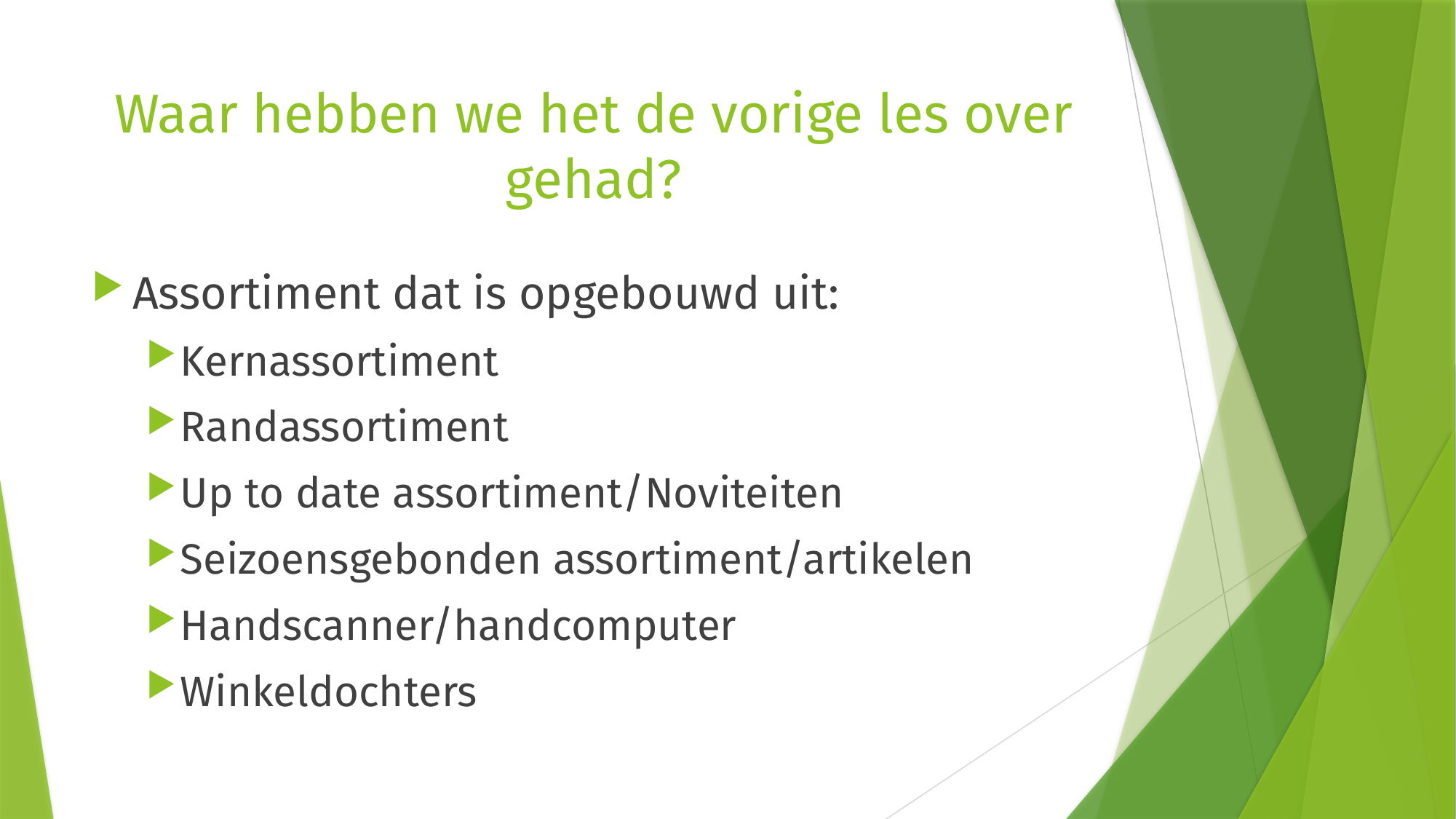

# Waar hebben we het de vorige les over gehad?
Assortiment dat is opgebouwd uit:
Kernassortiment
Randassortiment
Up to date assortiment/Noviteiten
Seizoensgebonden assortiment/artikelen
Handscanner/handcomputer
Winkeldochters